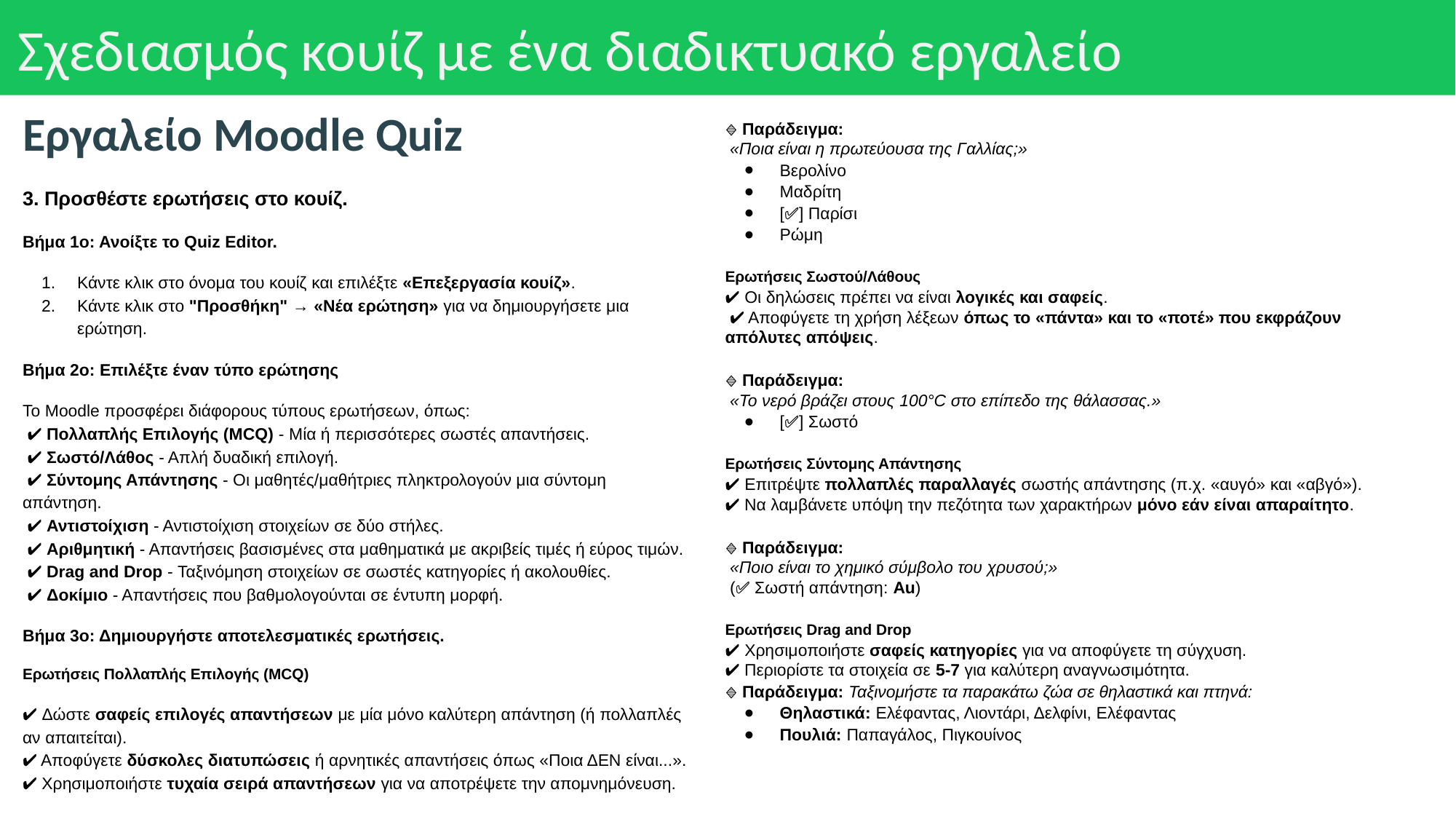

# Σχεδιασμός κουίζ με ένα διαδικτυακό εργαλείο
Εργαλείο Moodle Quiz
3. Προσθέστε ερωτήσεις στο κουίζ.
Βήμα 1ο: Ανοίξτε το Quiz Editor.
Κάντε κλικ στο όνομα του κουίζ και επιλέξτε «Επεξεργασία κουίζ».
Κάντε κλικ στο "Προσθήκη" → «Νέα ερώτηση» για να δημιουργήσετε μια ερώτηση.
Βήμα 2ο: Επιλέξτε έναν τύπο ερώτησης
Το Moodle προσφέρει διάφορους τύπους ερωτήσεων, όπως:
 ✔ Πολλαπλής Επιλογής (MCQ) - Μία ή περισσότερες σωστές απαντήσεις.
 ✔ Σωστό/Λάθος - Απλή δυαδική επιλογή.
 ✔ Σύντομης Απάντησης - Οι μαθητές/μαθήτριες πληκτρολογούν μια σύντομη απάντηση.
 ✔ Αντιστοίχιση - Αντιστοίχιση στοιχείων σε δύο στήλες.
 ✔ Αριθμητική - Απαντήσεις βασισμένες στα μαθηματικά με ακριβείς τιμές ή εύρος τιμών.
 ✔ Drag and Drop - Ταξινόμηση στοιχείων σε σωστές κατηγορίες ή ακολουθίες.
 ✔ Δοκίμιο - Απαντήσεις που βαθμολογούνται σε έντυπη μορφή.
Βήμα 3ο: Δημιουργήστε αποτελεσματικές ερωτήσεις.
Ερωτήσεις Πολλαπλής Επιλογής (MCQ)
✔ Δώστε σαφείς επιλογές απαντήσεων με μία μόνο καλύτερη απάντηση (ή πολλαπλές αν απαιτείται).
✔ Αποφύγετε δύσκολες διατυπώσεις ή αρνητικές απαντήσεις όπως «Ποια ΔΕΝ είναι...».
✔ Χρησιμοποιήστε τυχαία σειρά απαντήσεων για να αποτρέψετε την απομνημόνευση.

🔹 Παράδειγμα:
 «Ποια είναι η πρωτεύουσα της Γαλλίας;»
Βερολίνο
Μαδρίτη
[✅] Παρίσι
Ρώμη

Ερωτήσεις Σωστού/Λάθους
✔ Οι δηλώσεις πρέπει να είναι λογικές και σαφείς.
 ✔ Αποφύγετε τη χρήση λέξεων όπως το «πάντα» και το «ποτέ» που εκφράζουν απόλυτες απόψεις.

🔹 Παράδειγμα:
 «Το νερό βράζει στους 100°C στο επίπεδο της θάλασσας.»
[✅] Σωστό

Ερωτήσεις Σύντομης Απάντησης
✔ Επιτρέψτε πολλαπλές παραλλαγές σωστής απάντησης (π.χ. «αυγό» και «αβγό»).
✔ Να λαμβάνετε υπόψη την πεζότητα των χαρακτήρων μόνο εάν είναι απαραίτητο.

🔹 Παράδειγμα:
 «Ποιο είναι το χημικό σύμβολο του χρυσού;»
 (✅ Σωστή απάντηση: Au)

Ερωτήσεις Drag and Drop
✔ Χρησιμοποιήστε σαφείς κατηγορίες για να αποφύγετε τη σύγχυση.
✔ Περιορίστε τα στοιχεία σε 5-7 για καλύτερη αναγνωσιμότητα.
🔹 Παράδειγμα: Ταξινομήστε τα παρακάτω ζώα σε θηλαστικά και πτηνά:
Θηλαστικά: Ελέφαντας, Λιοντάρι, Δελφίνι, Ελέφαντας
Πουλιά: Παπαγάλος, Πιγκουίνος